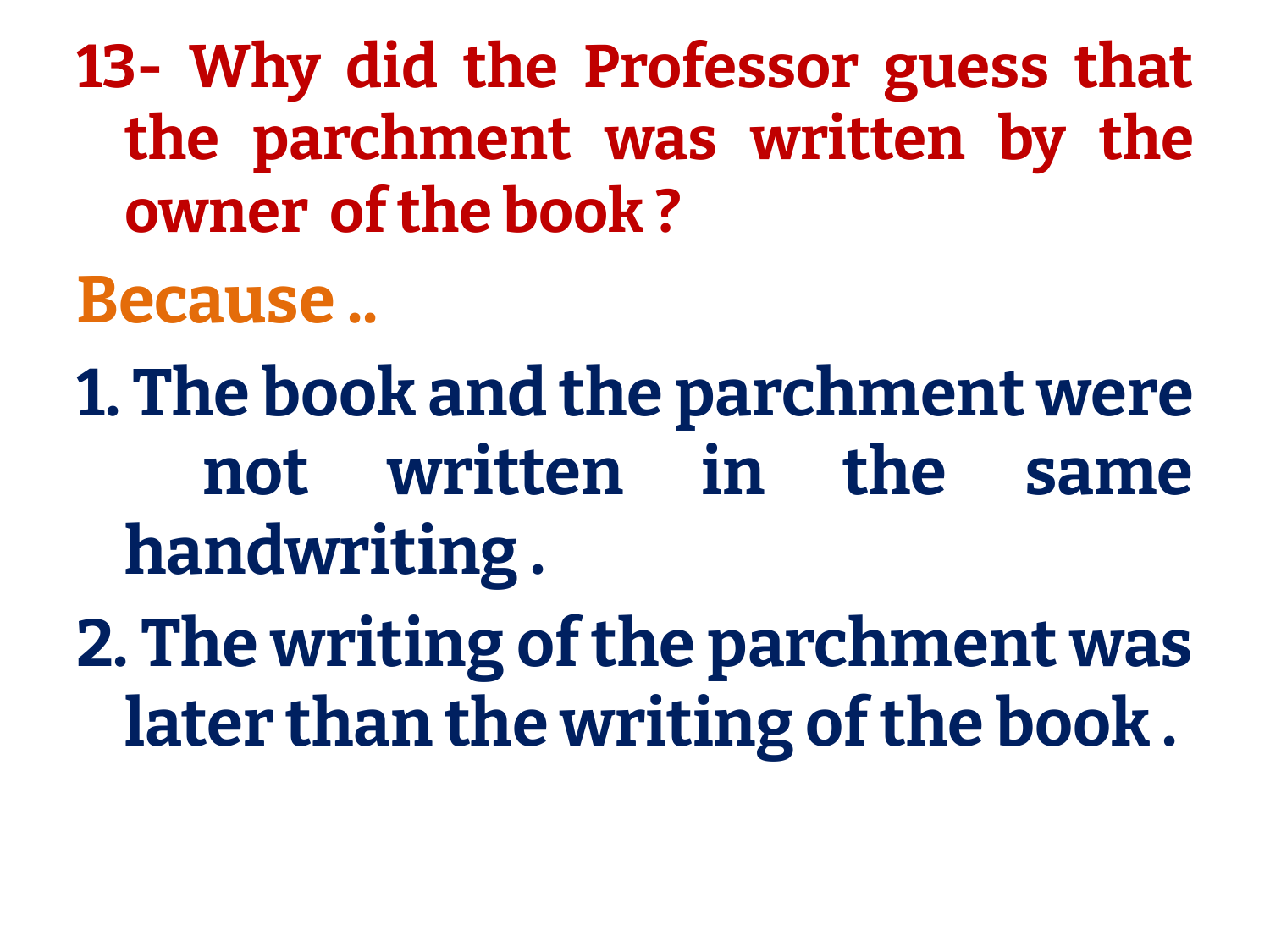

13- Why did the Professor guess that the parchment was written by the owner  of the book ?
Because ..
1. The book and the parchment were  not written in the same handwriting .
2. The writing of the parchment was later than the writing of the book .